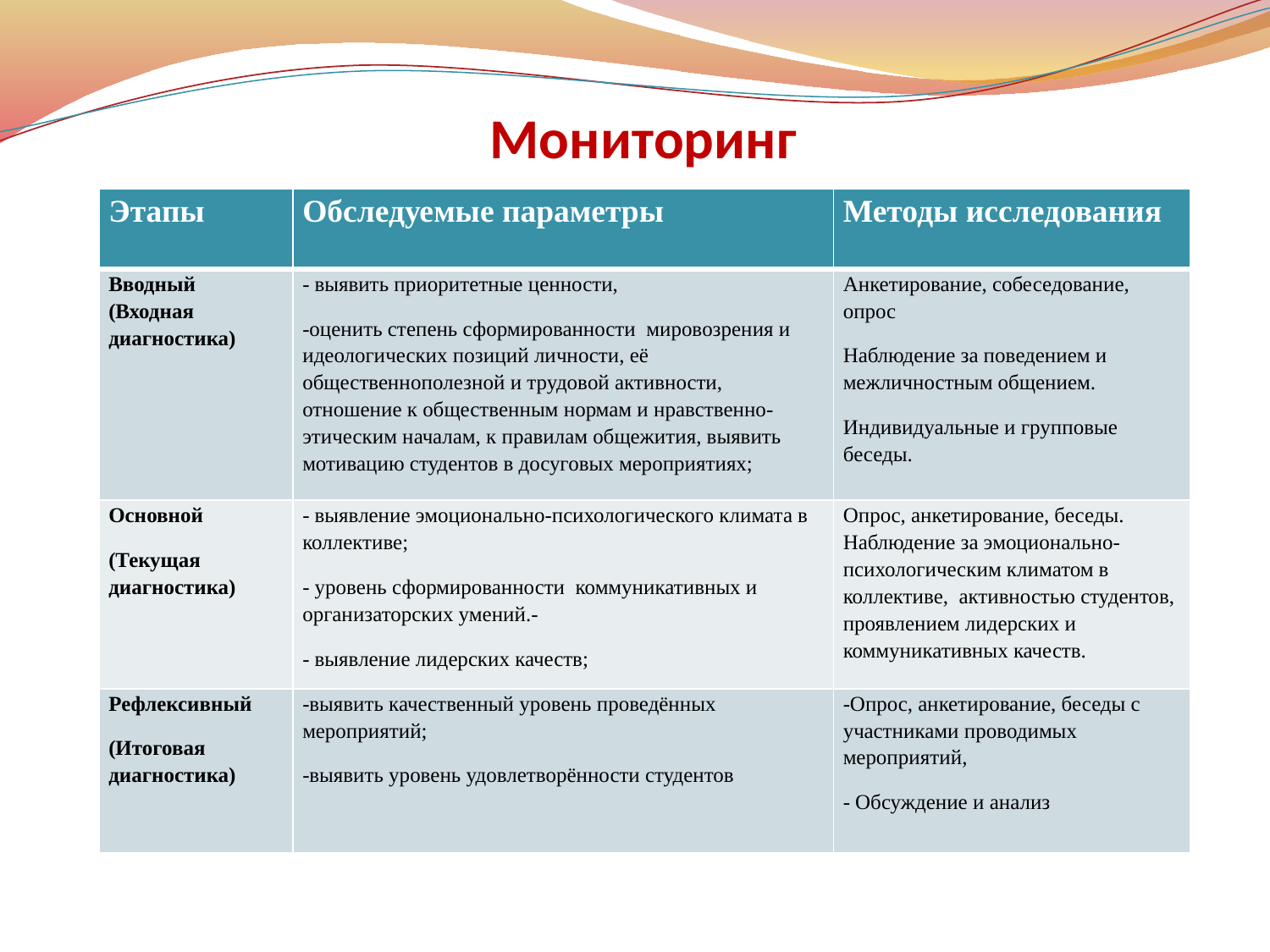

# Мониторинг
| Этапы | Обследуемые параметры | Методы исследования |
| --- | --- | --- |
| Вводный (Входная диагностика) | - выявить приоритетные ценности, -оценить степень сформированности мировозрения и идеологических позиций личности, её общественнополезной и трудовой активности, отношение к общественным нормам и нравственно-этическим началам, к правилам общежития, выявить мотивацию студентов в досуговых мероприятиях; | Анкетирование, собеседование, опрос Наблюдение за поведением и межличностным общением. Индивидуальные и групповые беседы. |
| Основной (Текущая диагностика) | - выявление эмоционально-психологического климата в коллективе; - уровень сформированности коммуникативных и организаторских умений.- - выявление лидерских качеств; | Опрос, анкетирование, беседы. Наблюдение за эмоционально-психологическим климатом в коллективе, активностью студентов, проявлением лидерских и коммуникативных качеств. |
| Рефлексивный (Итоговая диагностика) | -выявить качественный уровень проведённых мероприятий; -выявить уровень удовлетворённости студентов | -Опрос, анкетирование, беседы с участниками проводимых мероприятий, - Обсуждение и анализ |